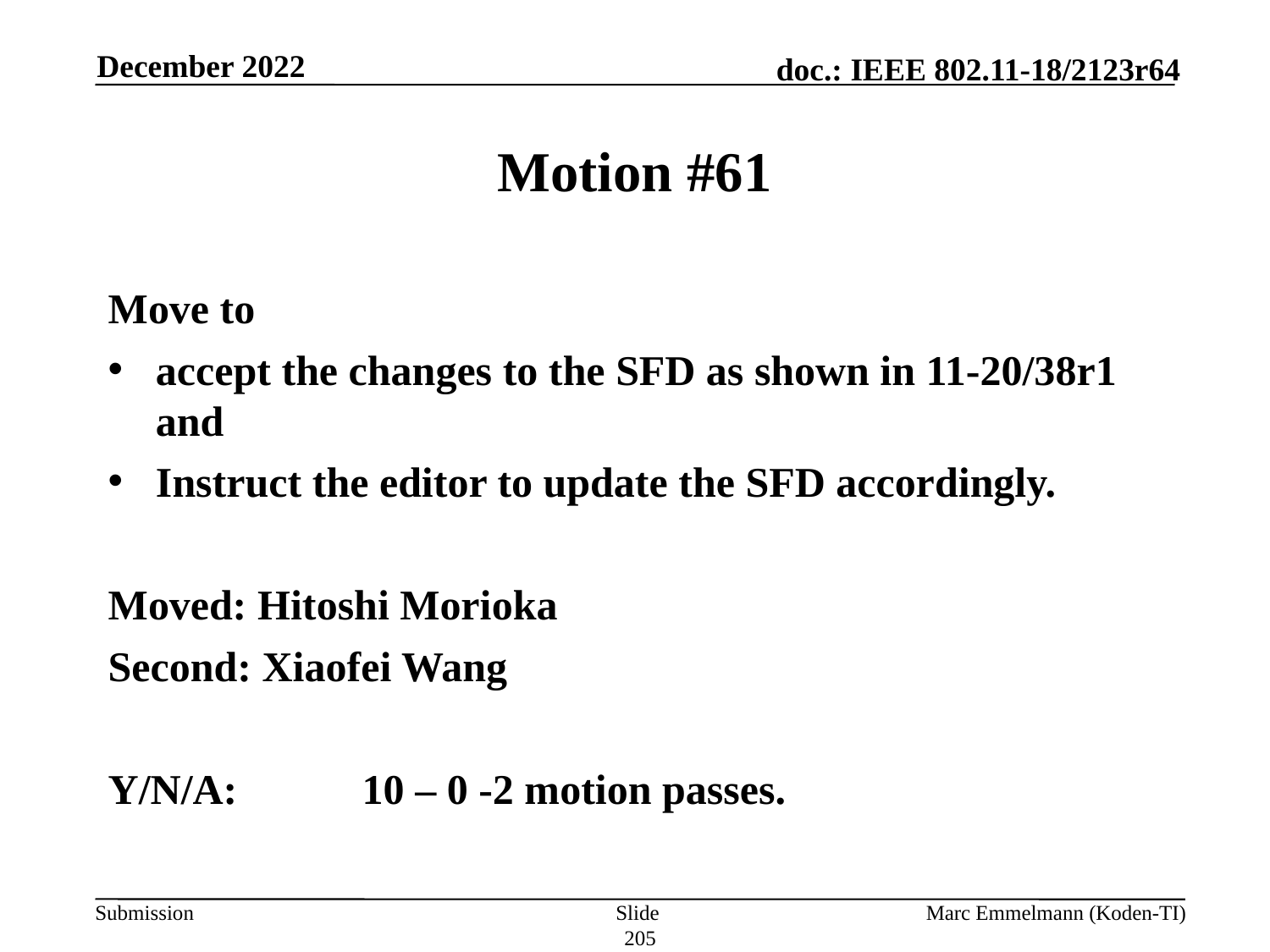

December 2022
# Motion #61
Move to
accept the changes to the SFD as shown in 11-20/38r1 and
Instruct the editor to update the SFD accordingly.

Moved: Hitoshi Morioka
Second: Xiaofei Wang

Y/N/A:	10 – 0 -2 motion passes.
Slide 205
Marc Emmelmann (Koden-TI)